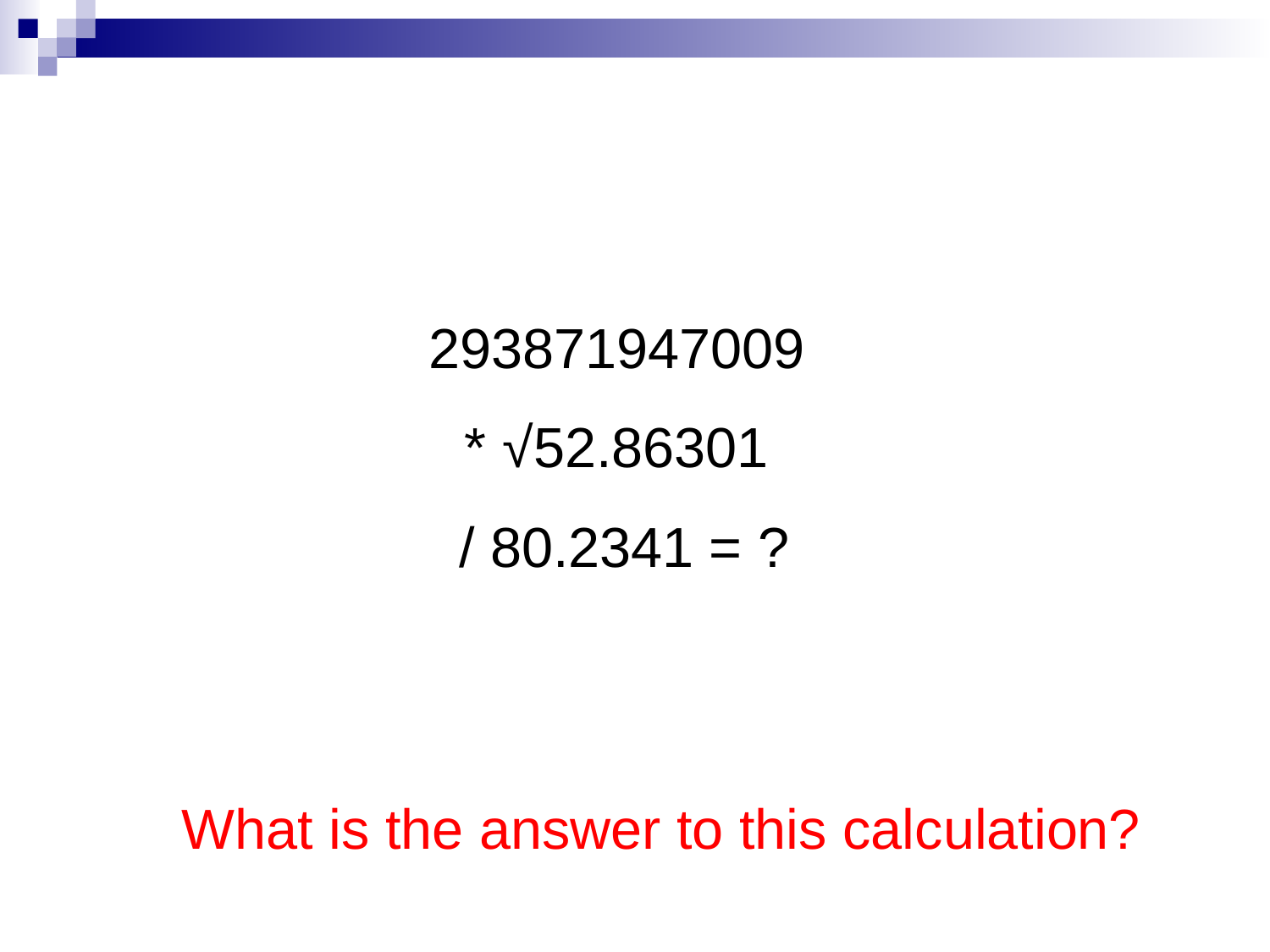

293871947009
* √52.86301
/ 80.2341 = ?
What is the answer to this calculation?